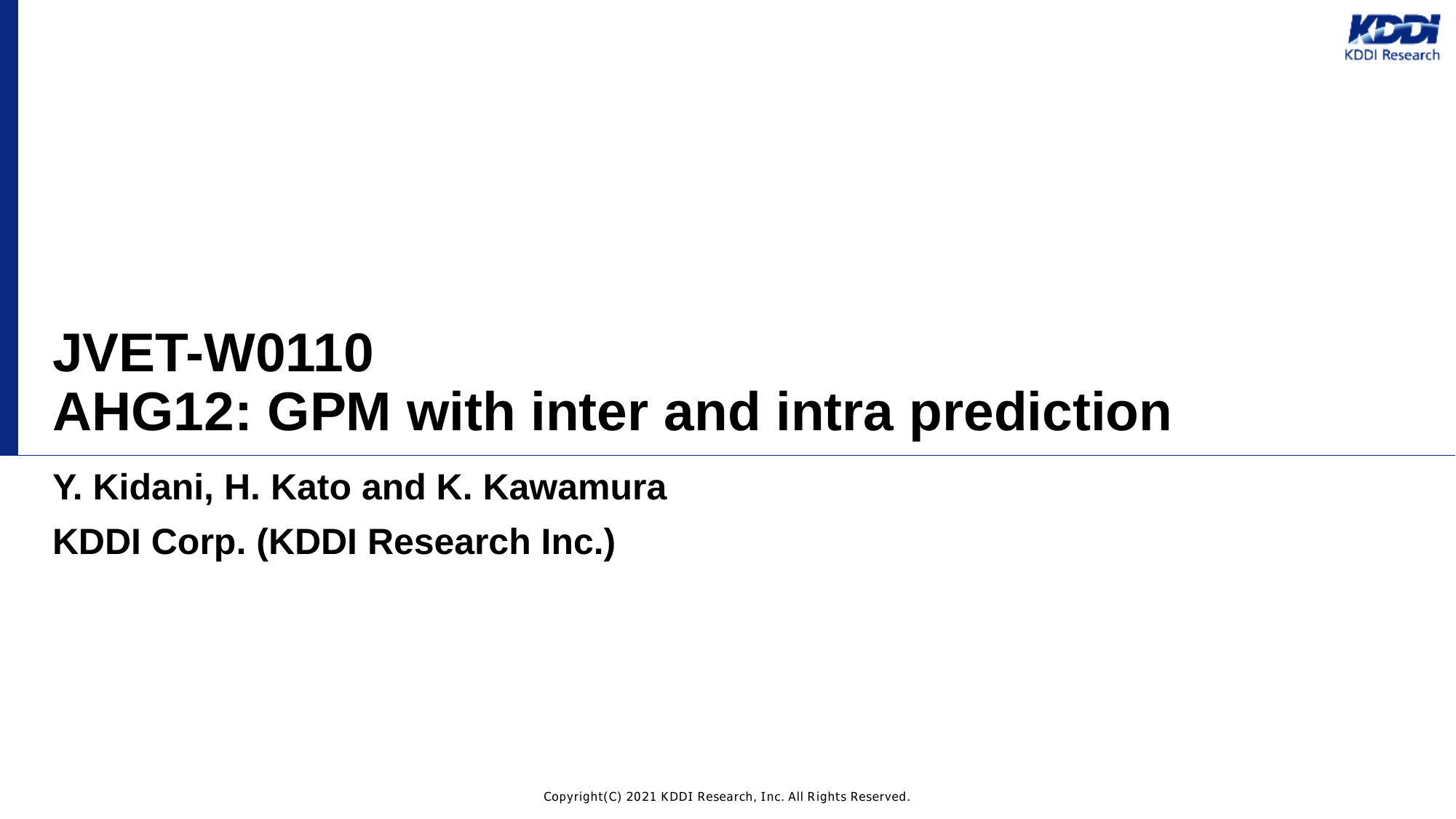

# JVET-W0110 AHG12: GPM with inter and intra prediction
Y. Kidani, H. Kato and K. Kawamura
KDDI Corp. (KDDI Research Inc.)